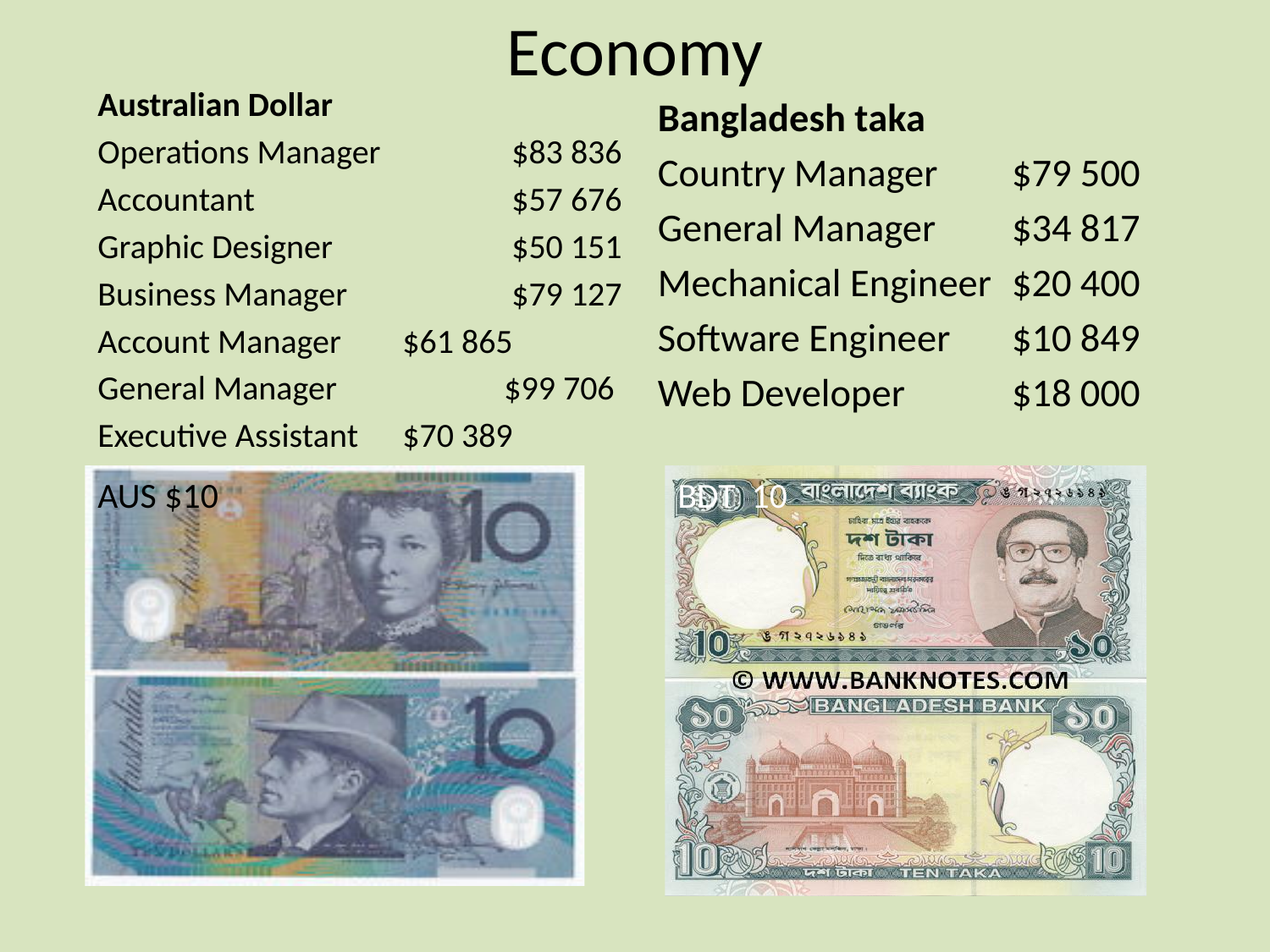

# Economy
Australian Dollar
Operations Manager       	 $83 836
Accountant                        	 $57 676
Graphic Designer              	 $50 151
Business Manager            	 $79 127
Account Manager	$61 865
General Manager		$99 706
Executive Assistant	$70 389

Bangladesh taka
Country Manager		$79 500
General Manager		$34 817
Mechanical Engineer	$20 400
Software Engineer	$10 849
Web Developer		$18 000

AUS $10
BDT  10